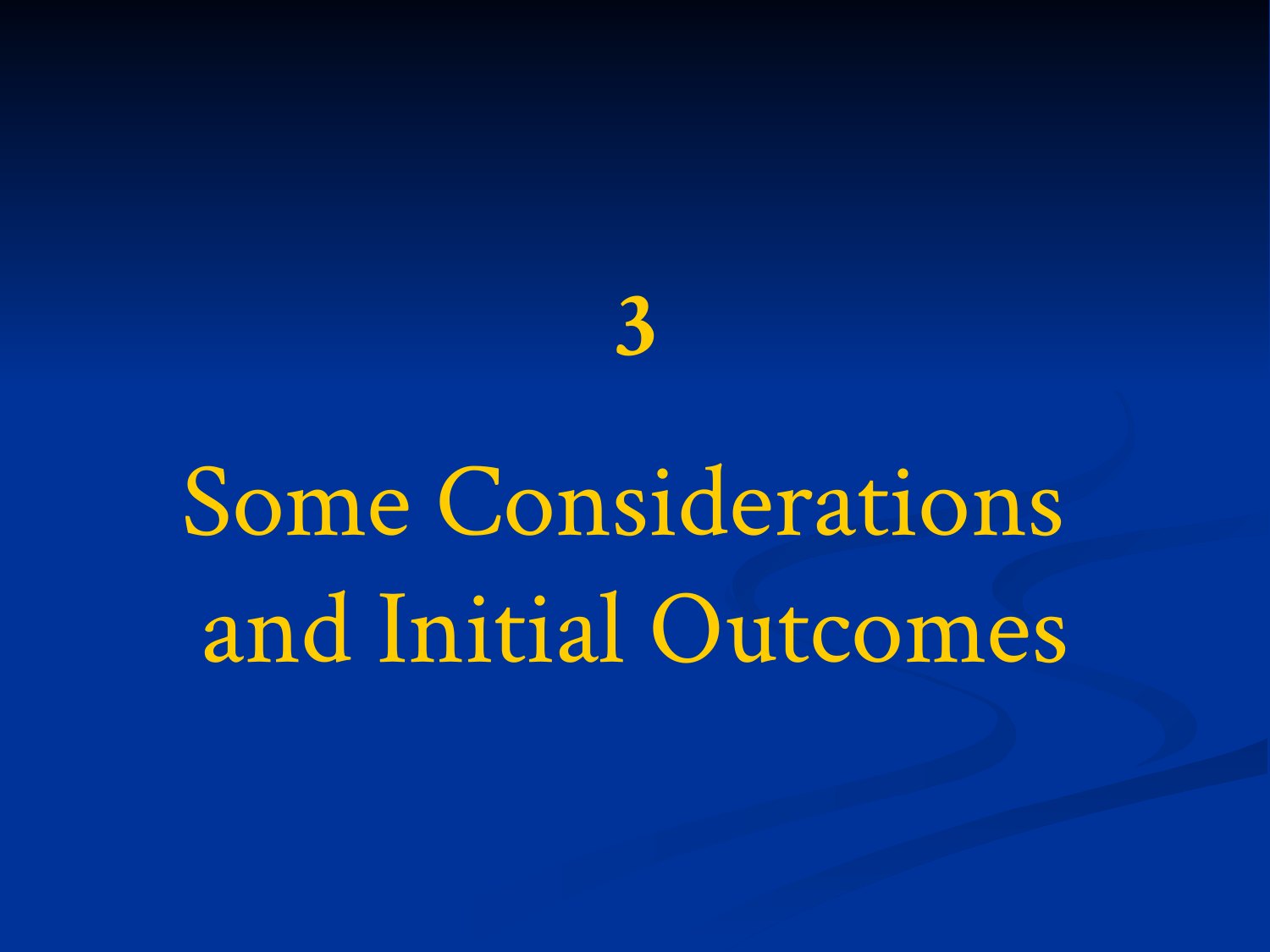

# 3
Some Considerations
and Initial Outcomes